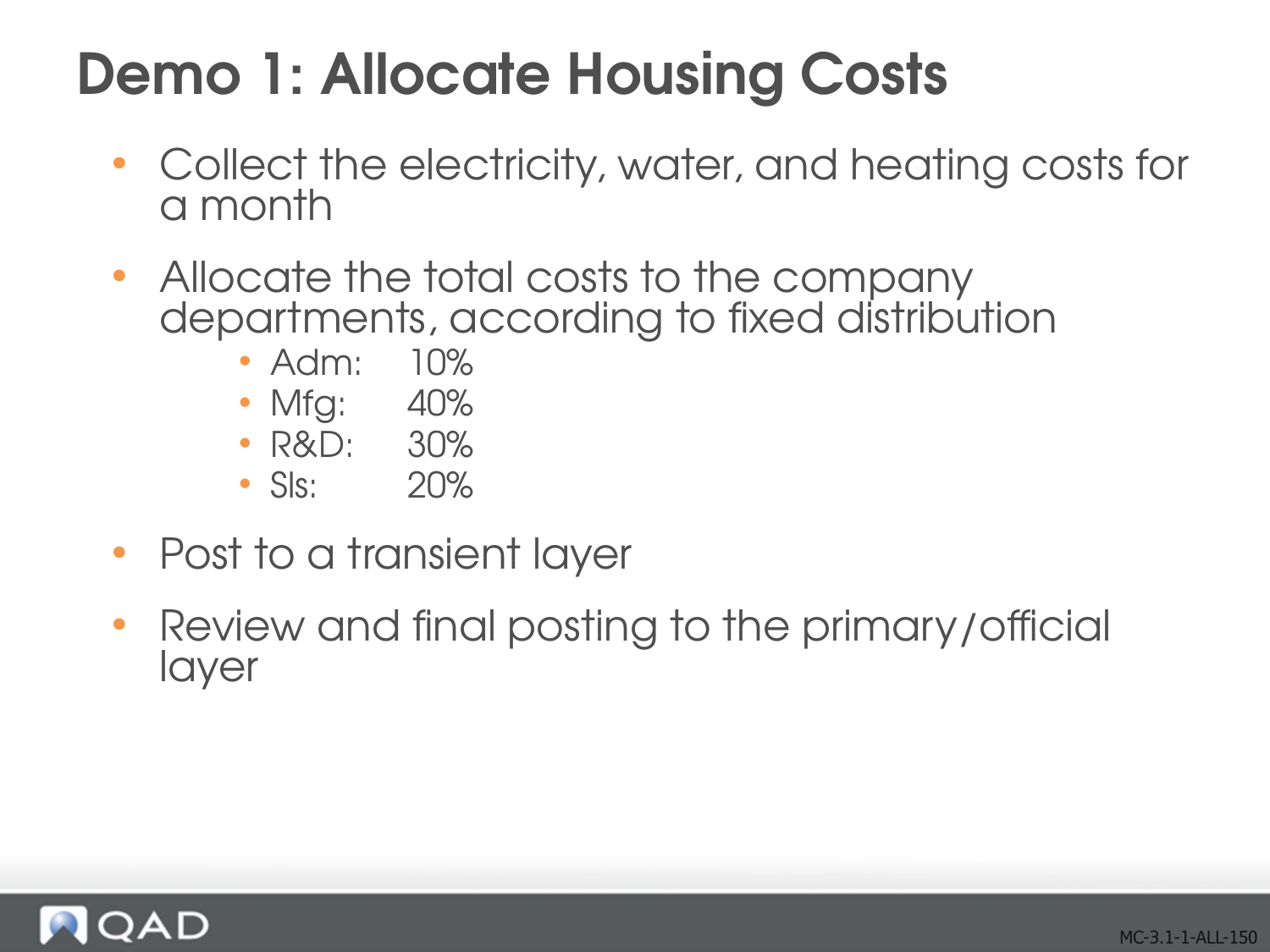

# Demo 1: Allocate Housing Costs
Collect the electricity, water, and heating costs for a month
Allocate the total costs to the company departments, according to fixed distribution
Adm:	 10%
Mfg:	 40%
R&D:	 30%
Sls:	 20%
Post to a transient layer
Review and final posting to the primary/official layer
MC-3.1-1-ALL-150